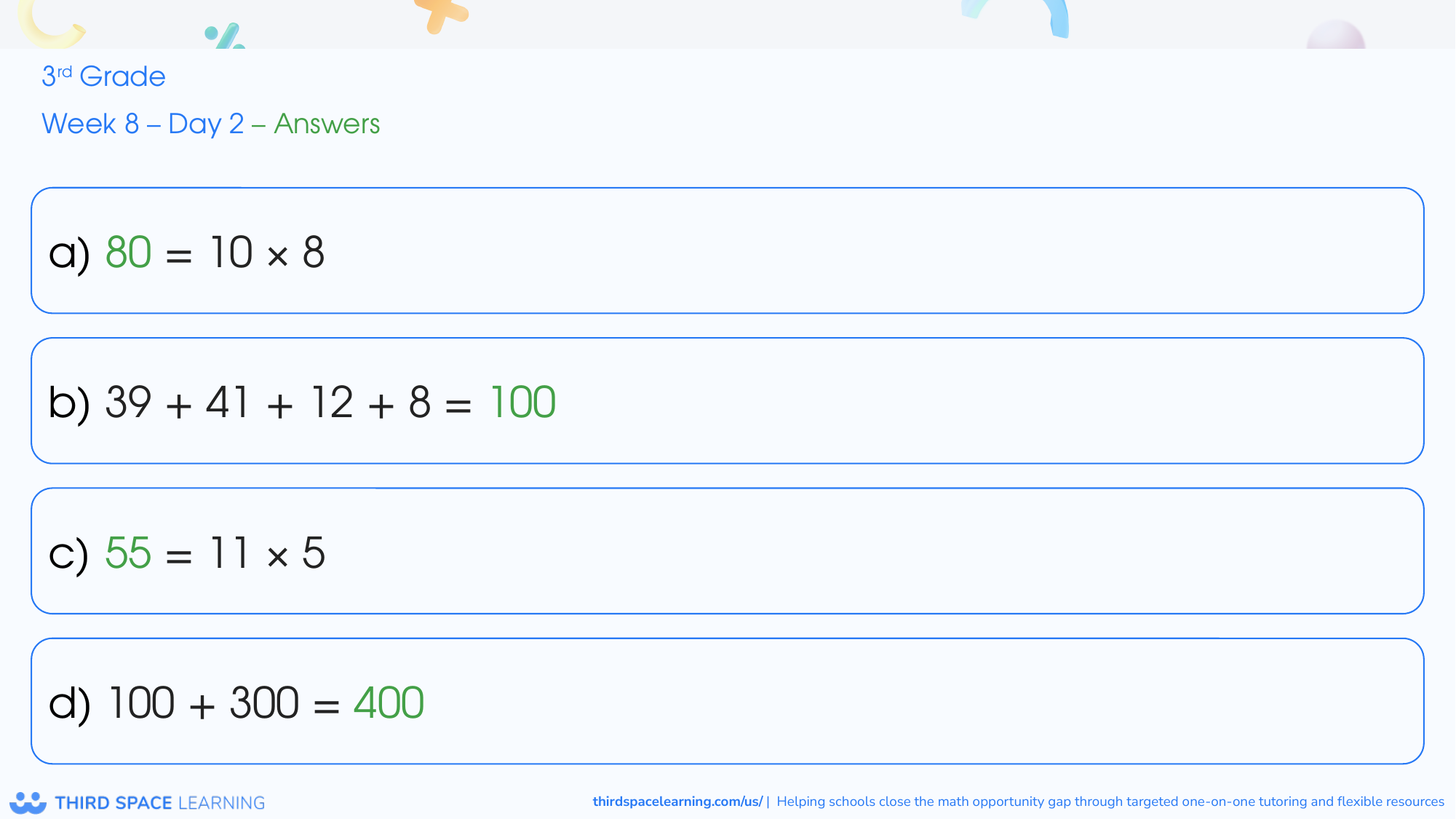

3rd Grade
Week 8 – Day 2 – Answers
80 = 10 × 8
39 + 41 + 12 + 8 = 100
55 = 11 × 5
100 + 300 = 400